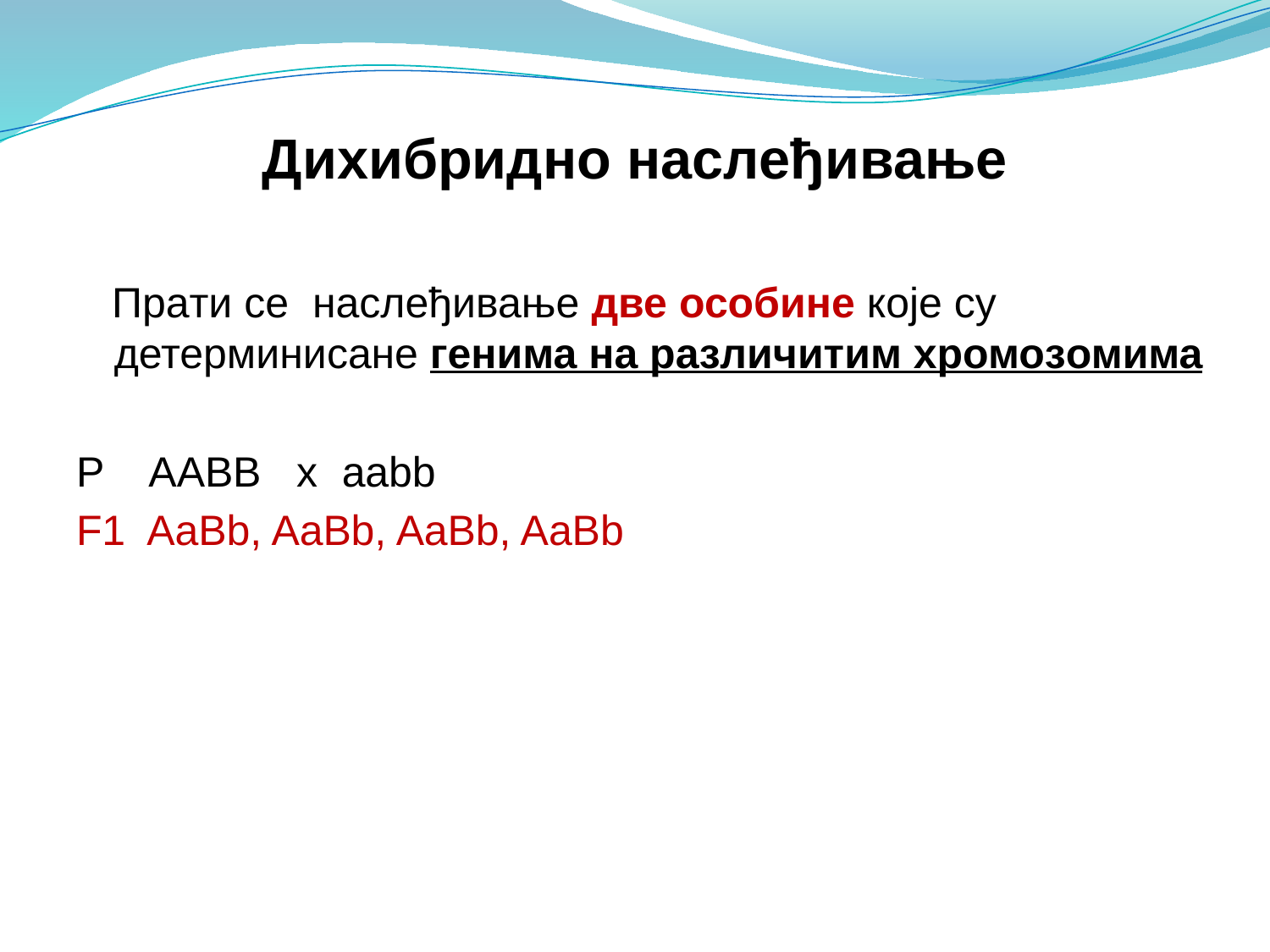

# Дихибридно наслеђивање
   Прати се  наслеђивање две особине које су детерминисане генима на различитим хромозомима

P    AABB   x  aabb
F1  AaBb, AaBb, AaBb, AaBb